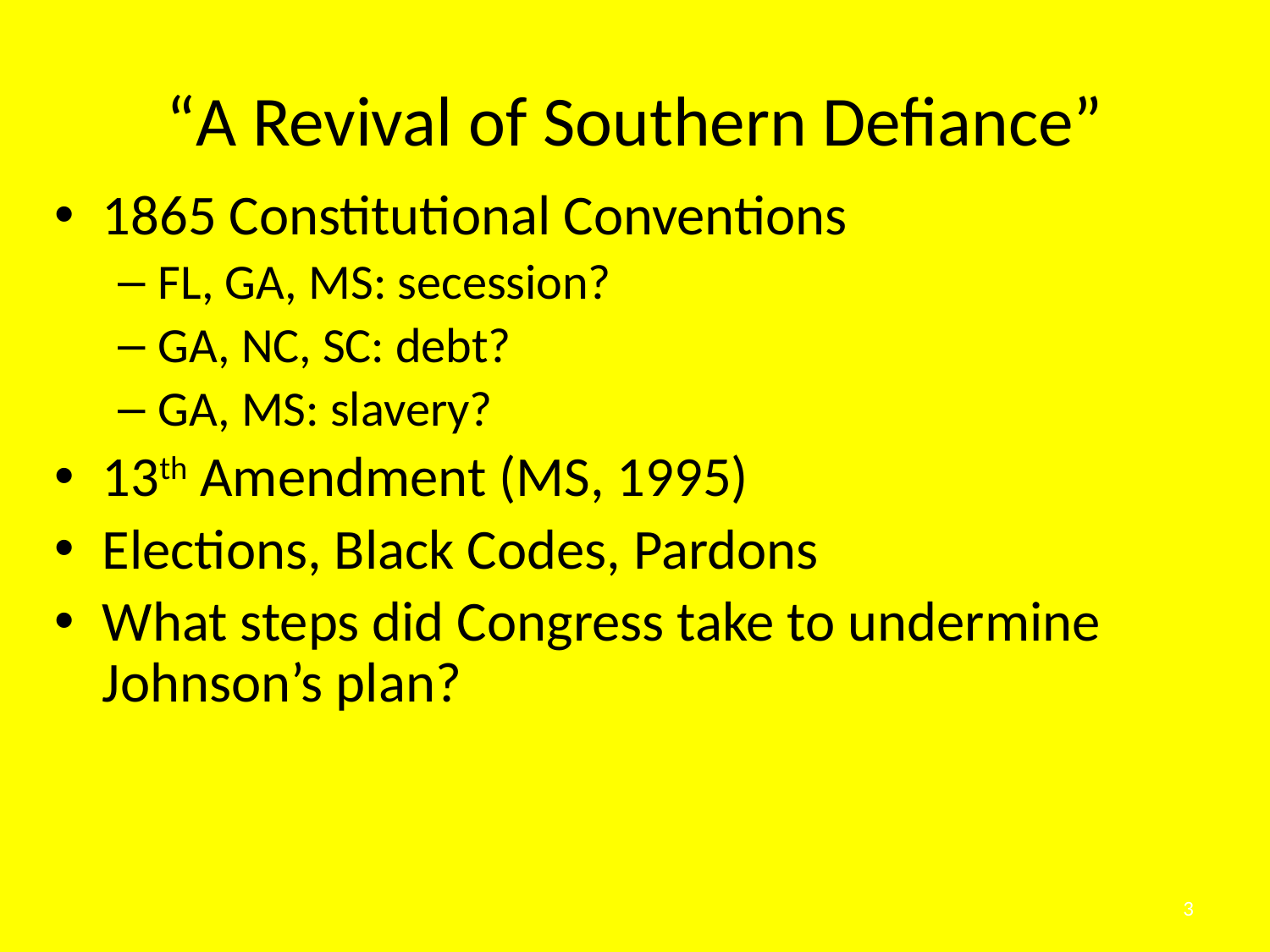

# “A Revival of Southern Defiance”
1865 Constitutional Conventions
FL, GA, MS: secession?
GA, NC, SC: debt?
GA, MS: slavery?
13th Amendment (MS, 1995)
Elections, Black Codes, Pardons
What steps did Congress take to undermine Johnson’s plan?

3